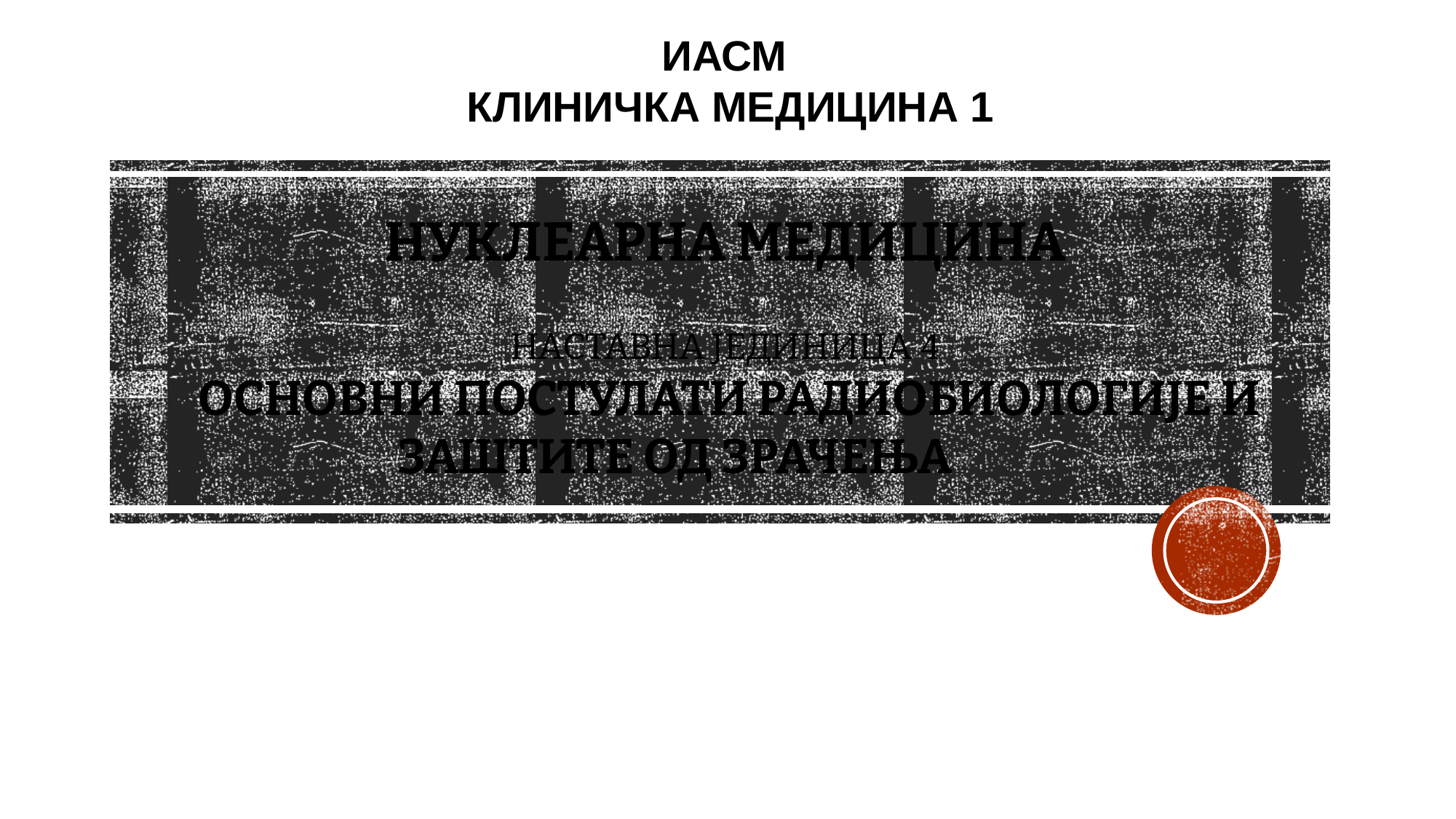

ИАСМ
КЛИНИЧКА МЕДИЦИНА 1
# нуклеарна медицина НАСТАВНА ЈЕДИНИЦА 4 ОСНОВНИ ПОСТУЛАТИ РАДИОБИОЛОГИЈЕ И ЗАШТИТЕ ОД ЗРАЧЕЊА